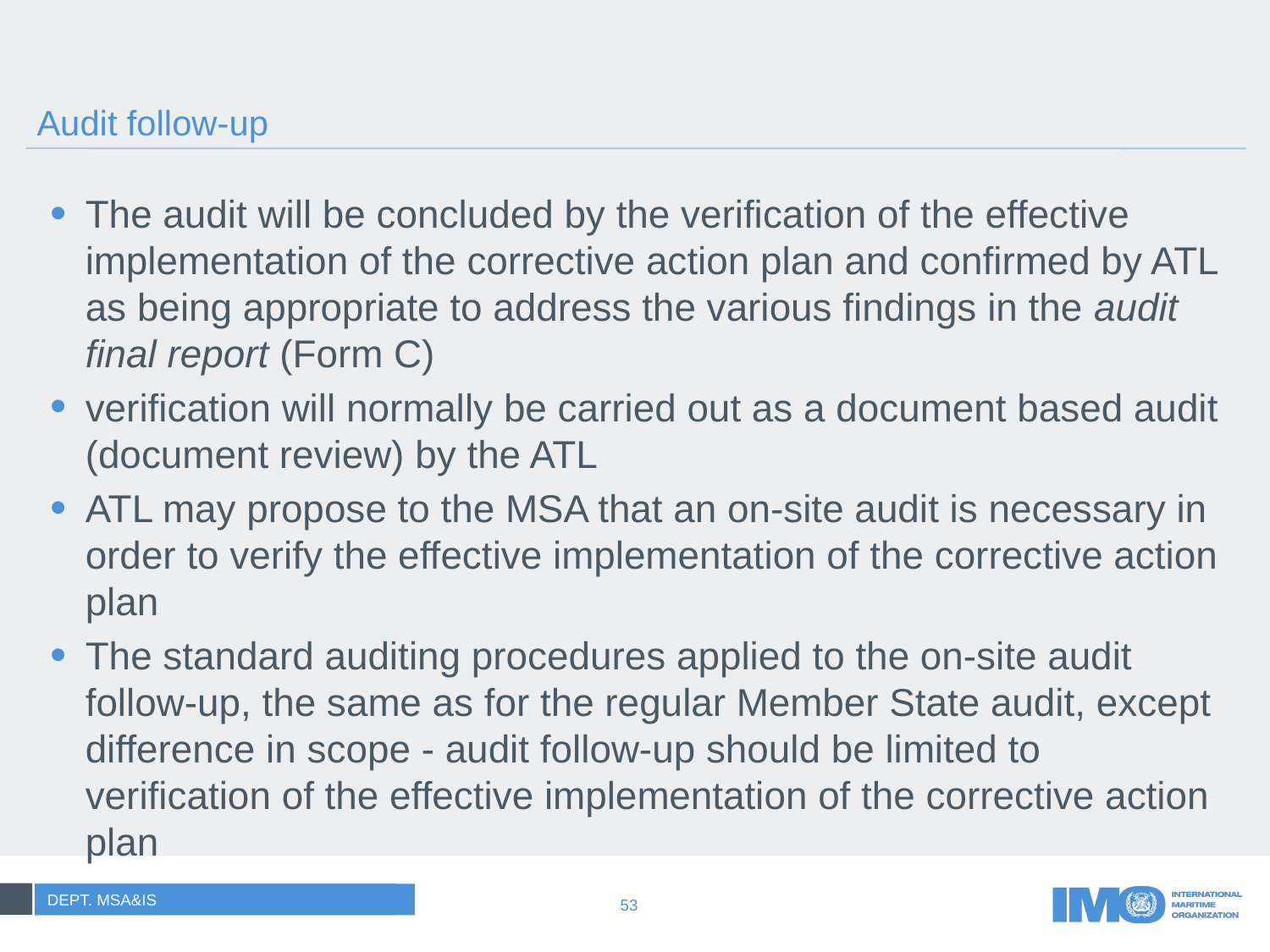

# Audit follow-up
The audit will be concluded by the verification of the effective implementation of the corrective action plan and confirmed by ATL as being appropriate to address the various findings in the audit final report (Form C)
verification will normally be carried out as a document based audit (document review) by the ATL
ATL may propose to the MSA that an on-site audit is necessary in order to verify the effective implementation of the corrective action plan
The standard auditing procedures applied to the on-site audit follow-up, the same as for the regular Member State audit, except difference in scope - audit follow-up should be limited to verification of the effective implementation of the corrective action plan